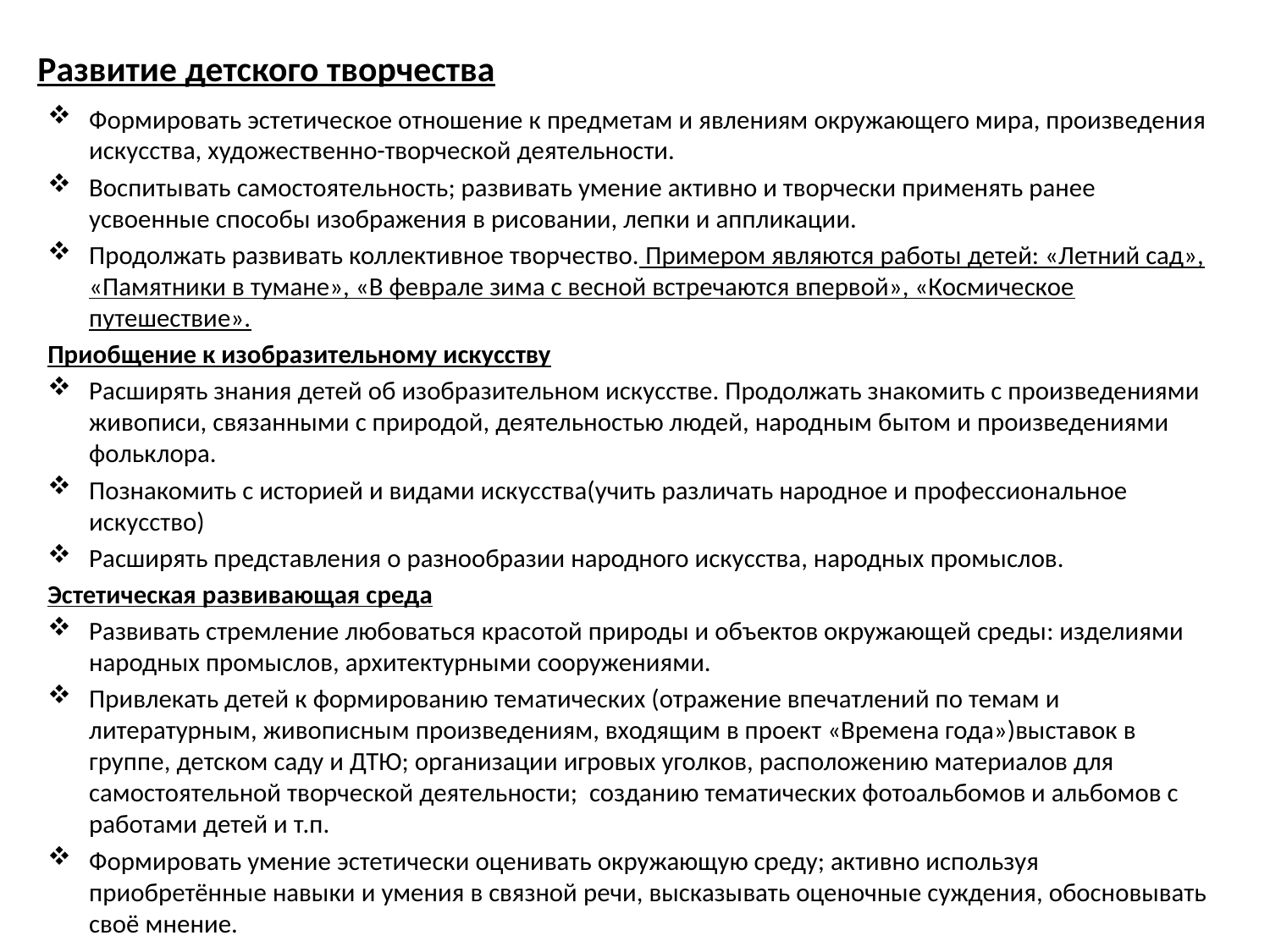

# Развитие детского творчества
Формировать эстетическое отношение к предметам и явлениям окружающего мира, произведения искусства, художественно-творческой деятельности.
Воспитывать самостоятельность; развивать умение активно и творчески применять ранее усвоенные способы изображения в рисовании, лепки и аппликации.
Продолжать развивать коллективное творчество. Примером являются работы детей: «Летний сад», «Памятники в тумане», «В феврале зима с весной встречаются впервой», «Космическое путешествие».
Приобщение к изобразительному искусству
Расширять знания детей об изобразительном искусстве. Продолжать знакомить с произведениями живописи, связанными с природой, деятельностью людей, народным бытом и произведениями фольклора.
Познакомить с историей и видами искусства(учить различать народное и профессиональное искусство)
Расширять представления о разнообразии народного искусства, народных промыслов.
Эстетическая развивающая среда
Развивать стремление любоваться красотой природы и объектов окружающей среды: изделиями народных промыслов, архитектурными сооружениями.
Привлекать детей к формированию тематических (отражение впечатлений по темам и литературным, живописным произведениям, входящим в проект «Времена года»)выставок в группе, детском саду и ДТЮ; организации игровых уголков, расположению материалов для самостоятельной творческой деятельности;  созданию тематических фотоальбомов и альбомов с работами детей и т.п.
Формировать умение эстетически оценивать окружающую среду; активно используя приобретённые навыки и умения в связной речи, высказывать оценочные суждения, обосновывать своё мнение.